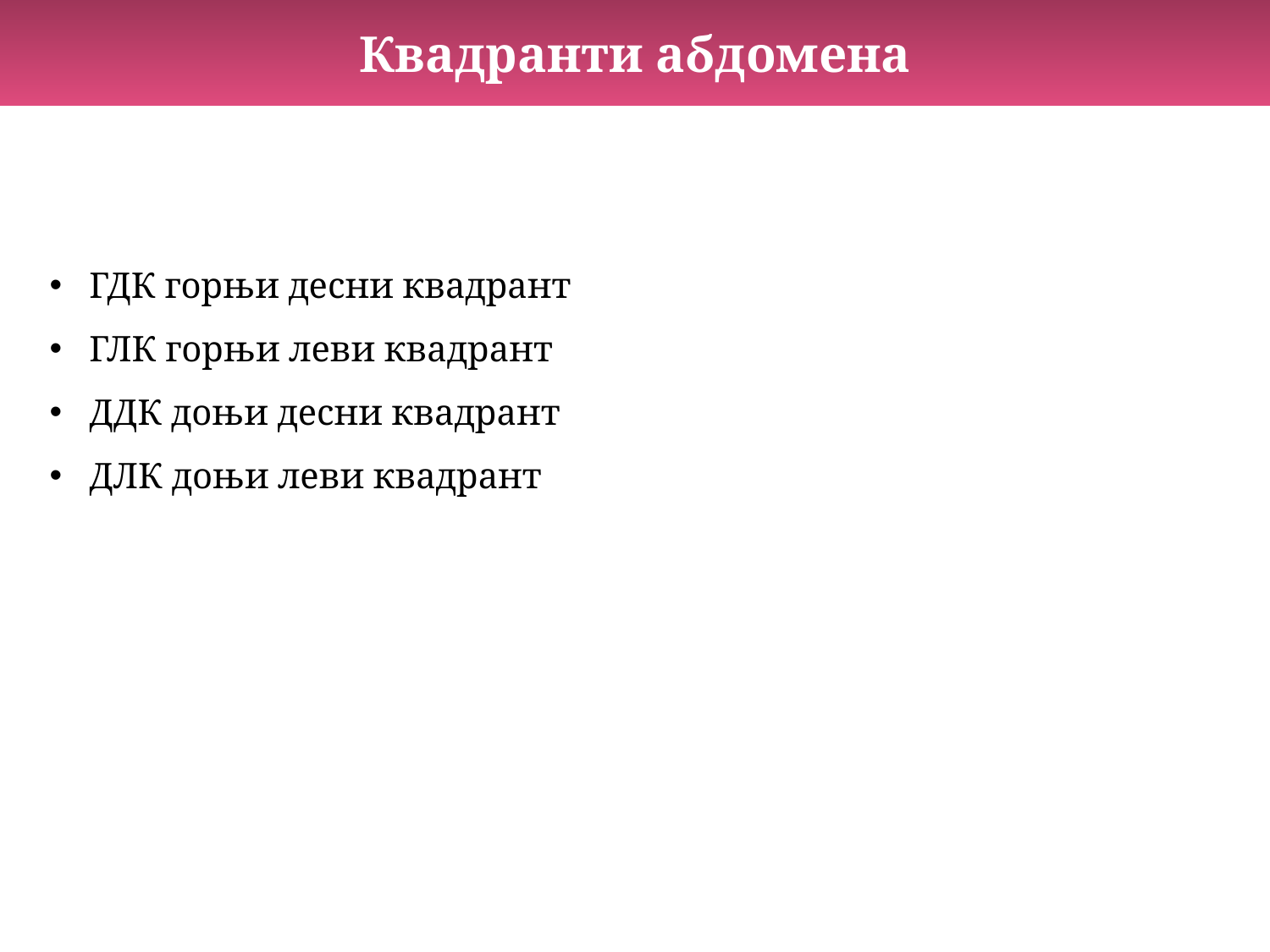

Квадранти абдомена
ГДК горњи десни квадрант
ГЛК горњи леви квадрант
ДДК доњи десни квадрант
ДЛК доњи леви квадрант